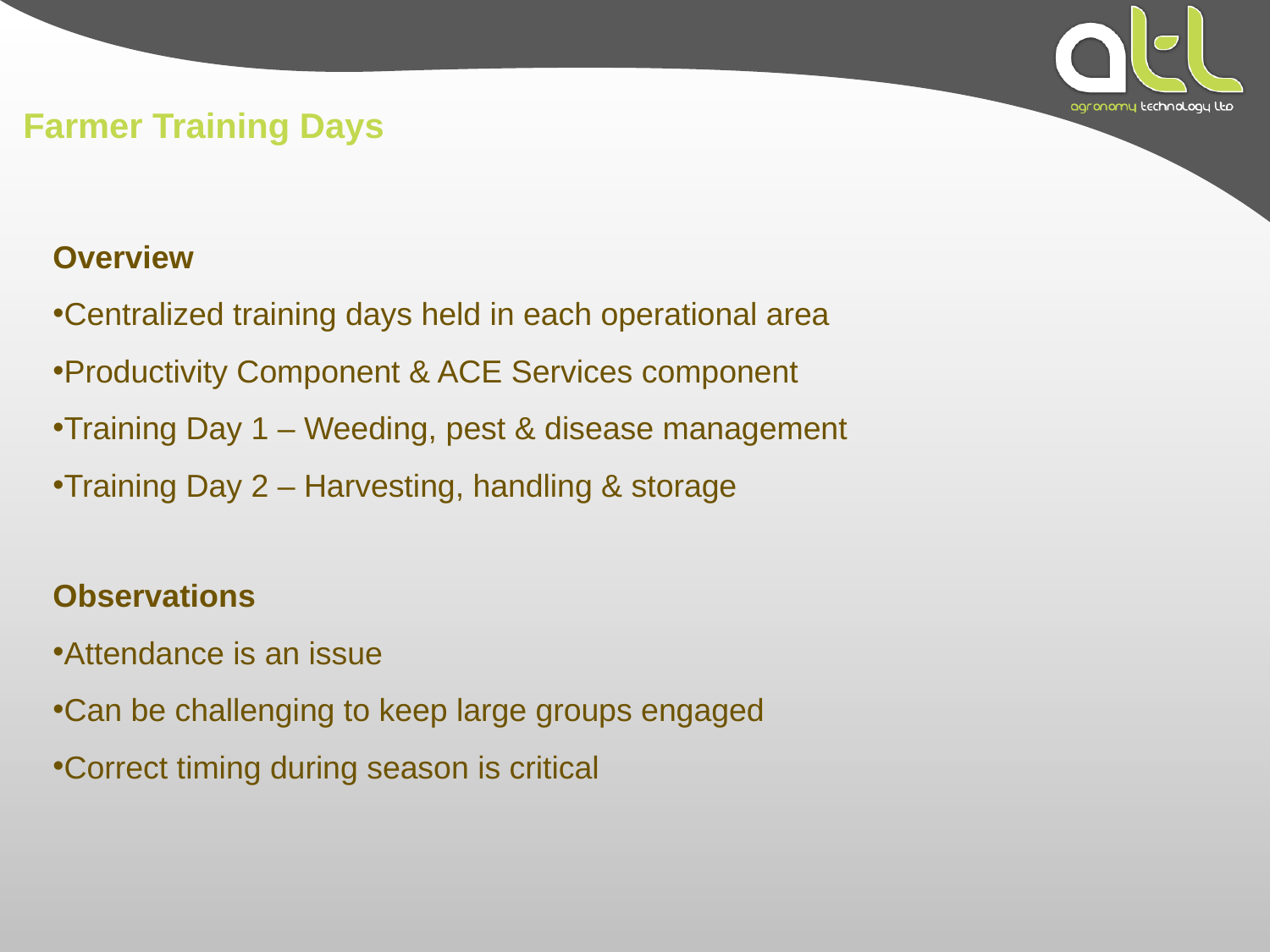

# Farmer Training Days

Overview
Centralized training days held in each operational area
Productivity Component & ACE Services component
Training Day 1 – Weeding, pest & disease management
Training Day 2 – Harvesting, handling & storage

Observations
Attendance is an issue
Can be challenging to keep large groups engaged
Correct timing during season is critical